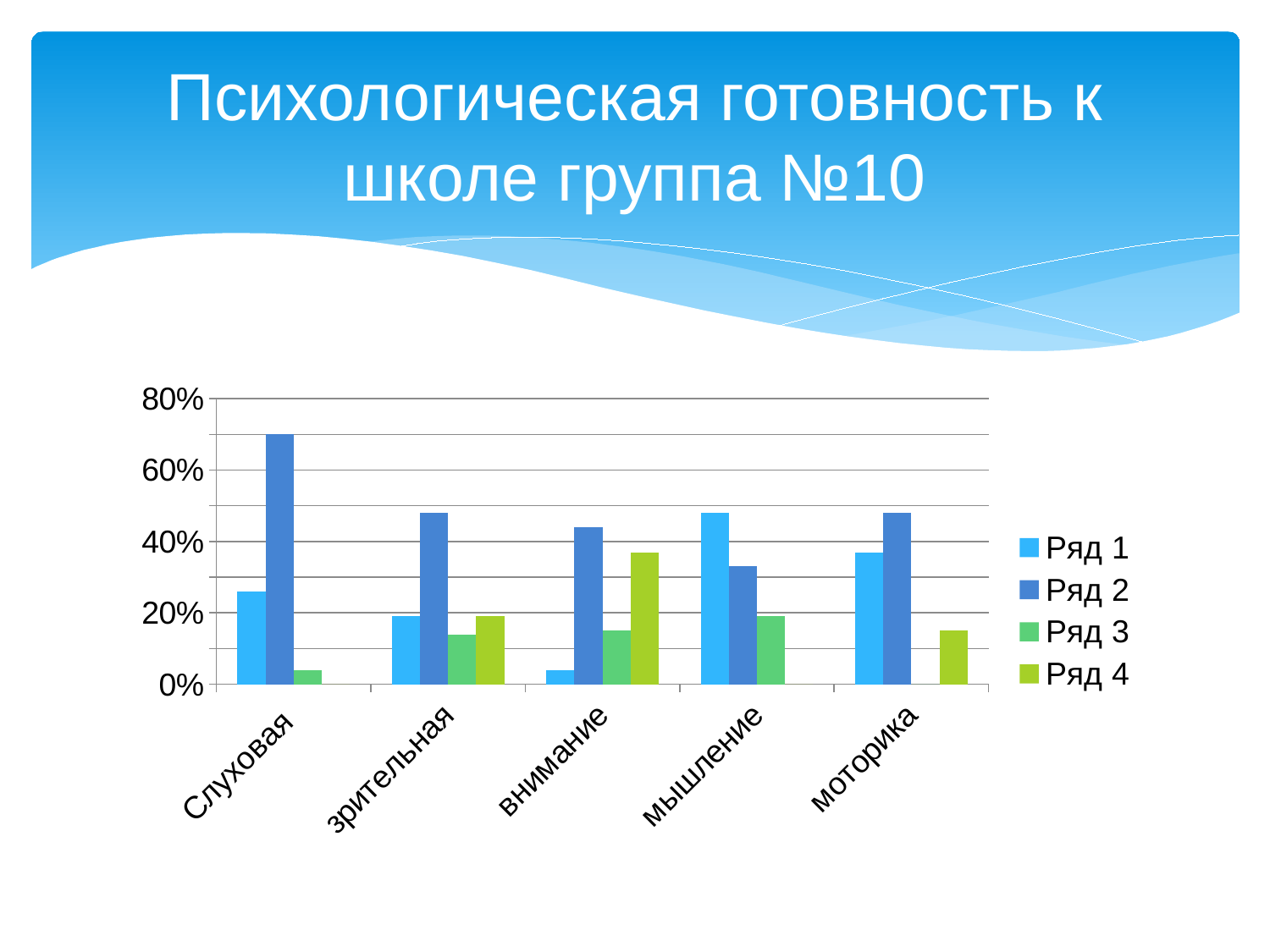

# Психологическая готовность к школе группа №10

### Chart

| Category | Ряд 1 | Ряд 2 | Ряд 3 | Ряд 4 |
|---|---|---|---|---|
| Слуховая  | 0.26 | 0.7 | 0.04 | 0.0 |
| зрительная | 0.19 | 0.48 | 0.14 | 0.19 |
| внимание | 0.04 | 0.44 | 0.15 | 0.37 |
| мышление | 0.48 | 0.33 | 0.19 | 0.0 |
| моторика | 0.37 | 0.48 | 0.0 | 0.15 |